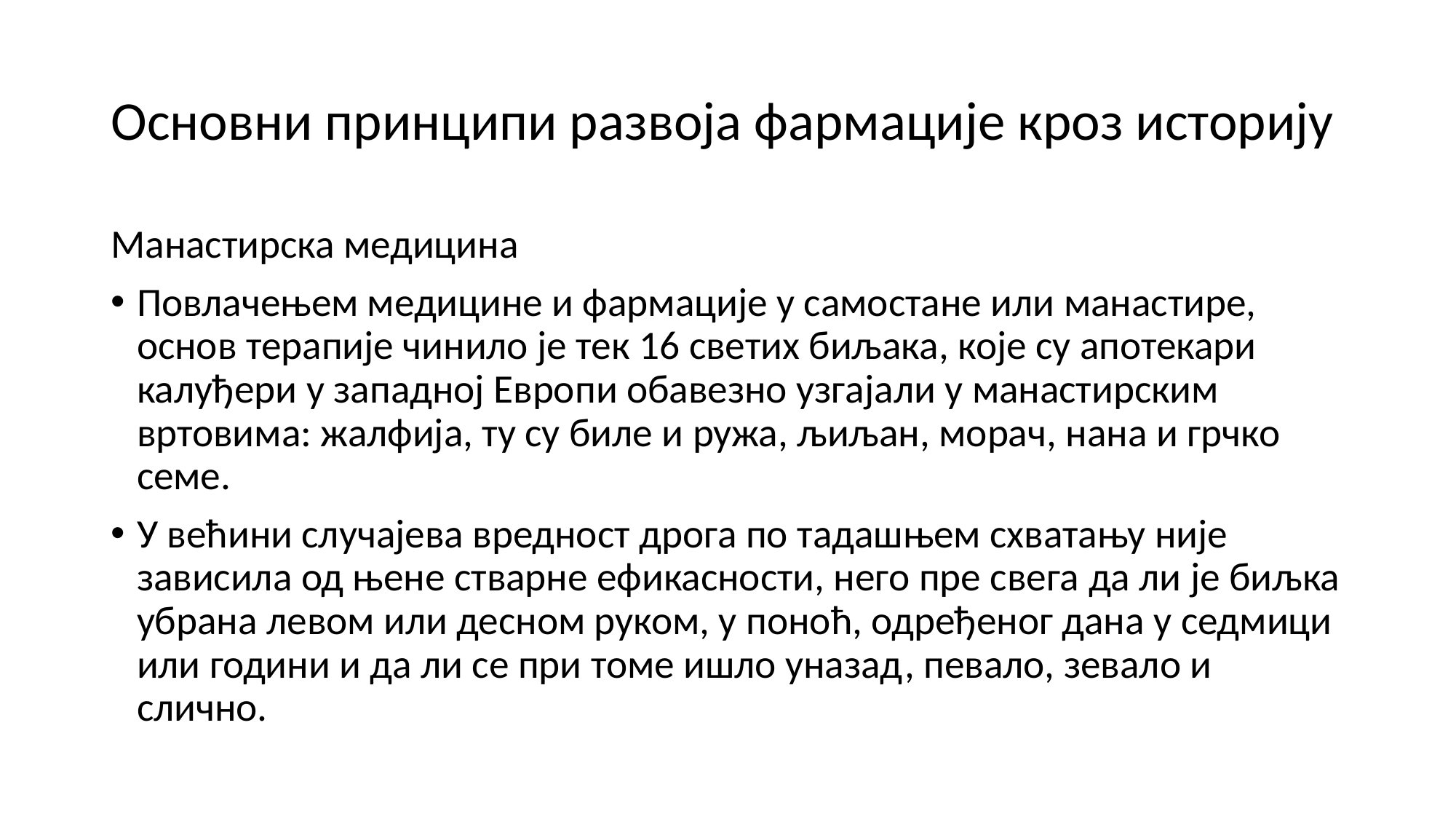

# Основни принципи развоја фармације кроз историју
Манастирска медицина
Повлачењем медицине и фармације у самостане или манастире, основ терапије чинило је тек 16 светих биљака, које су апотекари калуђери у западној Европи обавезно узгајали у манастирским вртовима: жалфија, ту су биле и ружа, љиљан, морач, нана и грчко семе.
У већини случајева вредност дрога по тадашњем схватању није зависила од њене стварне ефикасности, него пре свега да ли је биљка убрана левом или десном руком, у поноћ, одређеног дана у седмици или години и да ли се при томе ишло уназад, певало, зевало и слично.